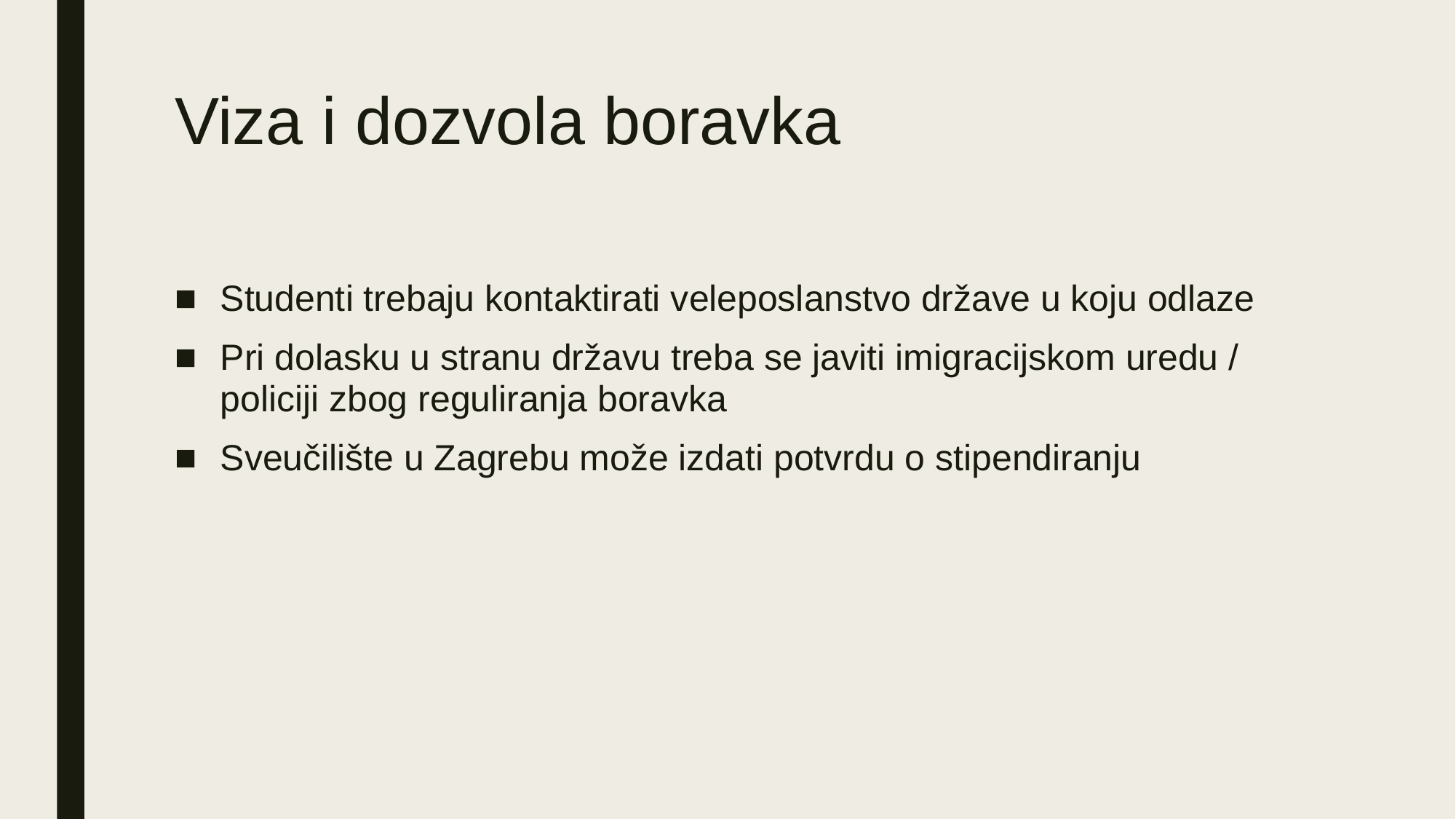

# Viza i dozvola boravka
Studenti trebaju kontaktirati veleposlanstvo države u koju odlaze
Pri dolasku u stranu državu treba se javiti imigracijskom uredu / policiji zbog reguliranja boravka
Sveučilište u Zagrebu može izdati potvrdu o stipendiranju